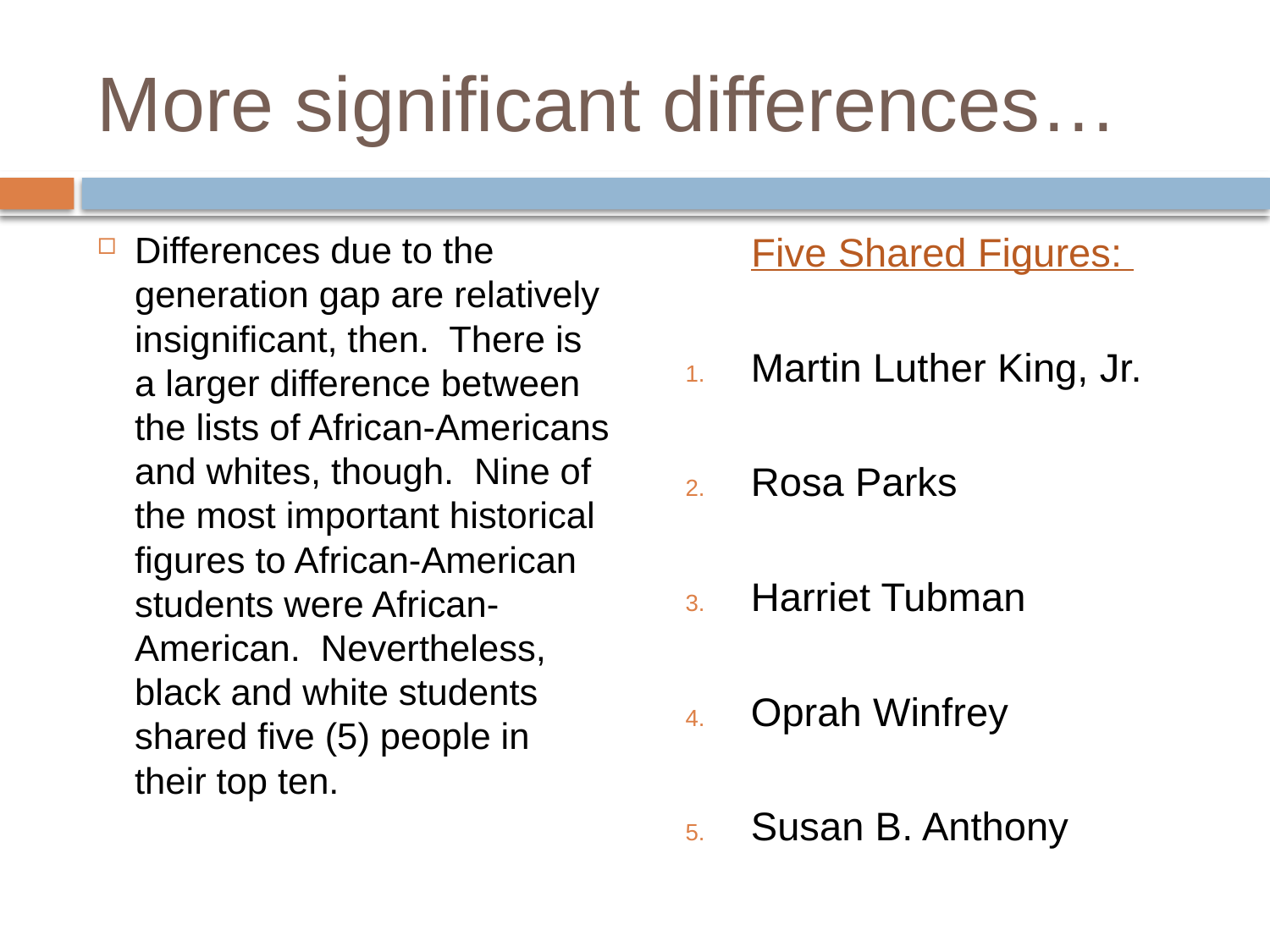

# More significant differences…
Differences due to the generation gap are relatively insignificant, then.  There is a larger difference between the lists of African-Americans and whites, though.  Nine of the most important historical figures to African-American students were African-American.  Nevertheless, black and white students shared five (5) people in their top ten.
Five Shared Figures:

Martin Luther King, Jr.

Rosa Parks

Harriet Tubman

Oprah Winfrey

Susan B. Anthony